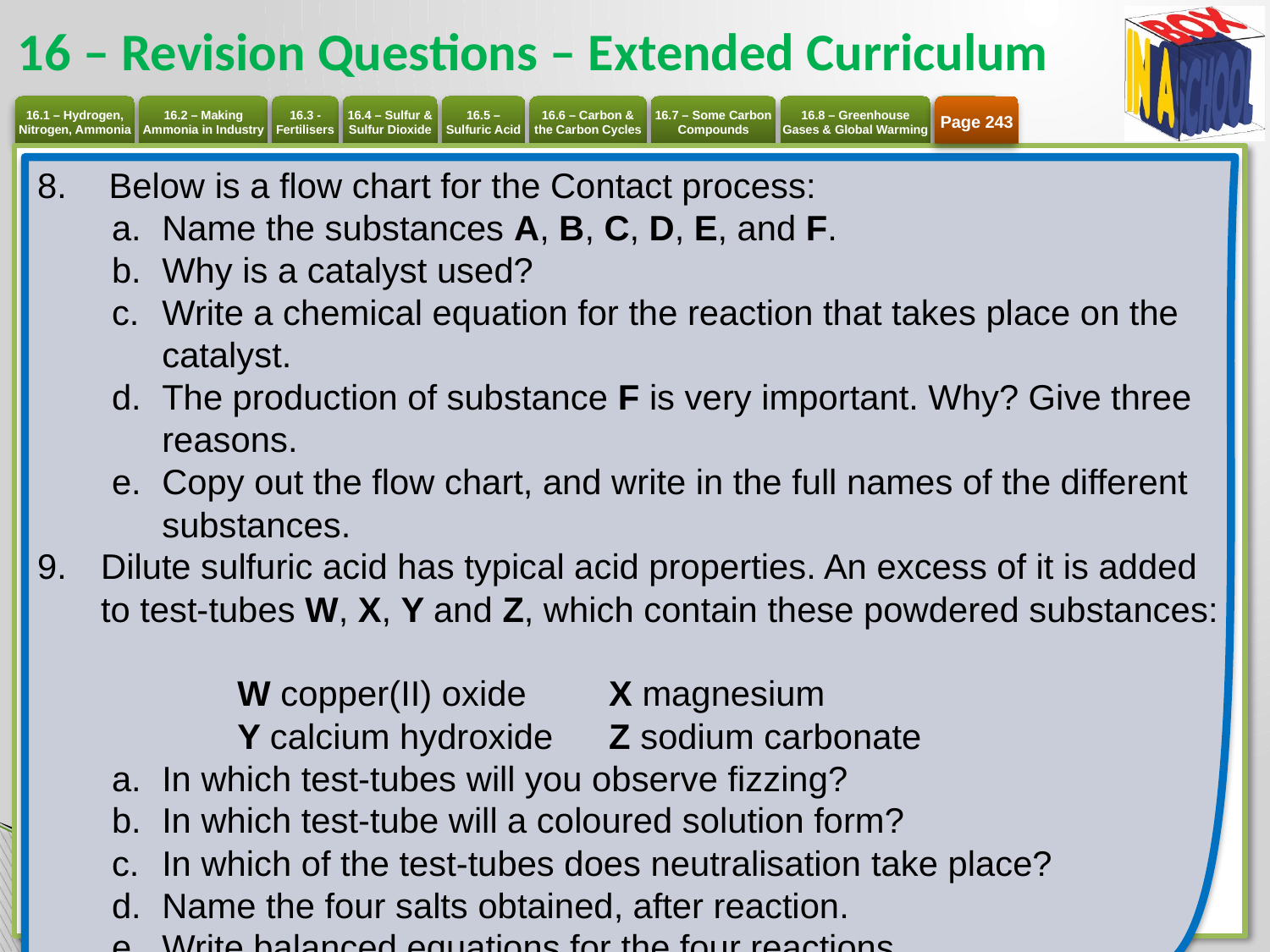

# 16 – Revision Questions – Extended Curriculum
Page 243
Below is a flow chart for the Contact process:
Name the substances A, B, C, D, E, and F.
Why is a catalyst used?
Write a chemical equation for the reaction that takes place on the catalyst.
The production of substance F is very important. Why? Give three reasons.
Copy out the flow chart, and write in the full names of the different substances.
Dilute sulfuric acid has typical acid properties. An excess of it is added to test-tubes W, X, Y and Z, which contain these powdered substances:
	W copper(II) oxide 	X magnesium
	Y calcium hydroxide 	Z sodium carbonate
In which test-tubes will you observe fizzing?
In which test-tube will a coloured solution form?
In which of the test-tubes does neutralisation take place?
Name the four salts obtained, after reaction.
Write balanced equations for the four reactions.